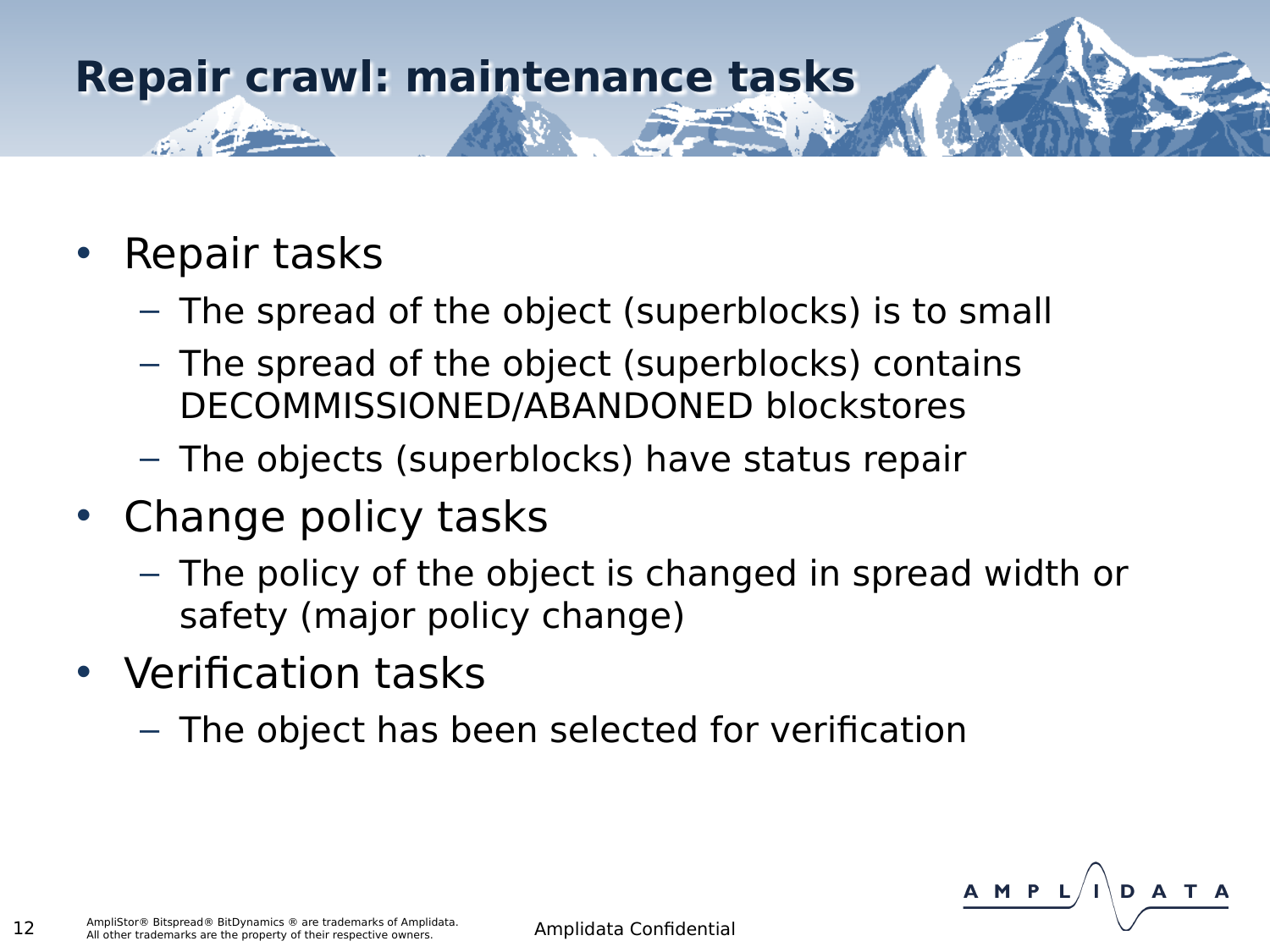

# Repair crawl: maintenance tasks
Repair tasks
The spread of the object (superblocks) is to small
The spread of the object (superblocks) contains DECOMMISSIONED/ABANDONED blockstores
The objects (superblocks) have status repair
Change policy tasks
The policy of the object is changed in spread width or safety (major policy change)
Verification tasks
The object has been selected for verification

12
Amplidata Confidential